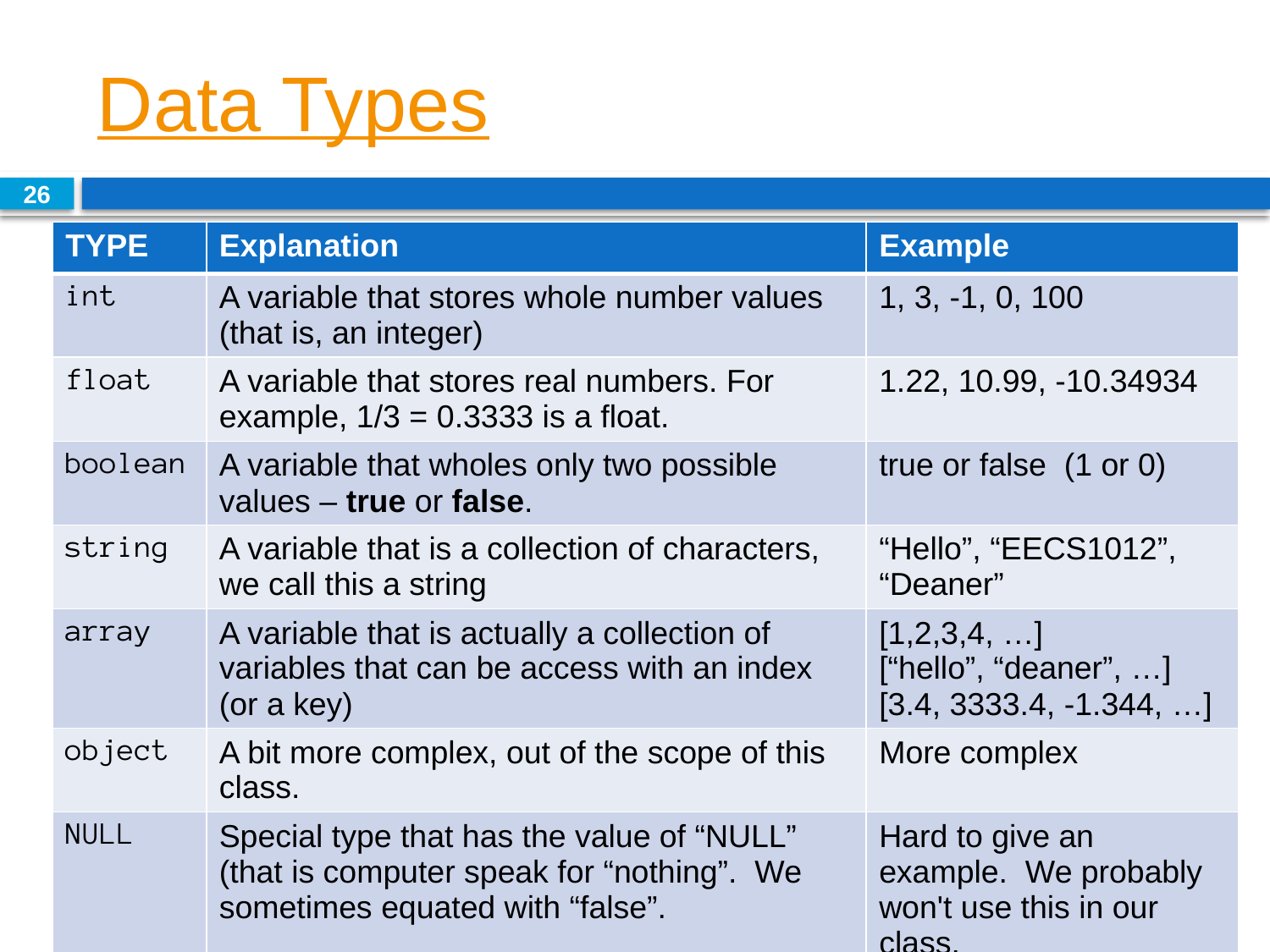

# Data Types
26
| TYPE | Explanation | Example |
| --- | --- | --- |
| int | A variable that stores whole number values (that is, an integer) | 1, 3, -1, 0, 100 |
| float | A variable that stores real numbers. For example, 1/3 = 0.3333 is a float. | 1.22, 10.99, -10.34934 |
| boolean | A variable that wholes only two possible values – true or false. | true or false (1 or 0) |
| string | A variable that is a collection of characters, we call this a string | “Hello”, “EECS1012”, “Deaner” |
| array | A variable that is actually a collection of variables that can be access with an index (or a key) | [1,2,3,4, …] [“hello”, “deaner”, …] [3.4, 3333.4, -1.344, …] |
| object | A bit more complex, out of the scope of this class. | More complex |
| NULL | Special type that has the value of “NULL” (that is computer speak for “nothing”. We sometimes equated with “false”. | Hard to give an example. We probably won't use this in our class. |
CS